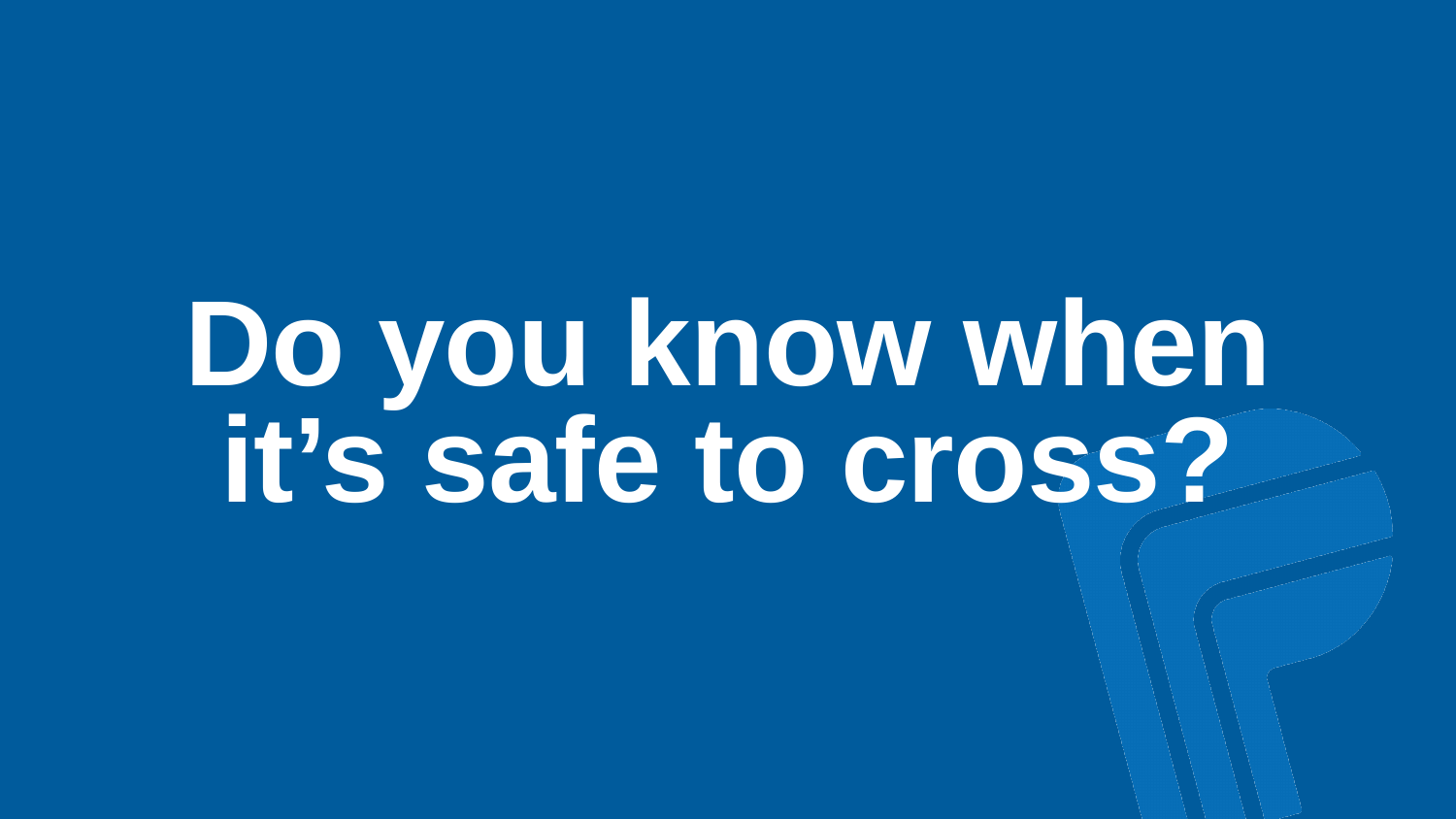

# Do you know when it’s safe to cross?